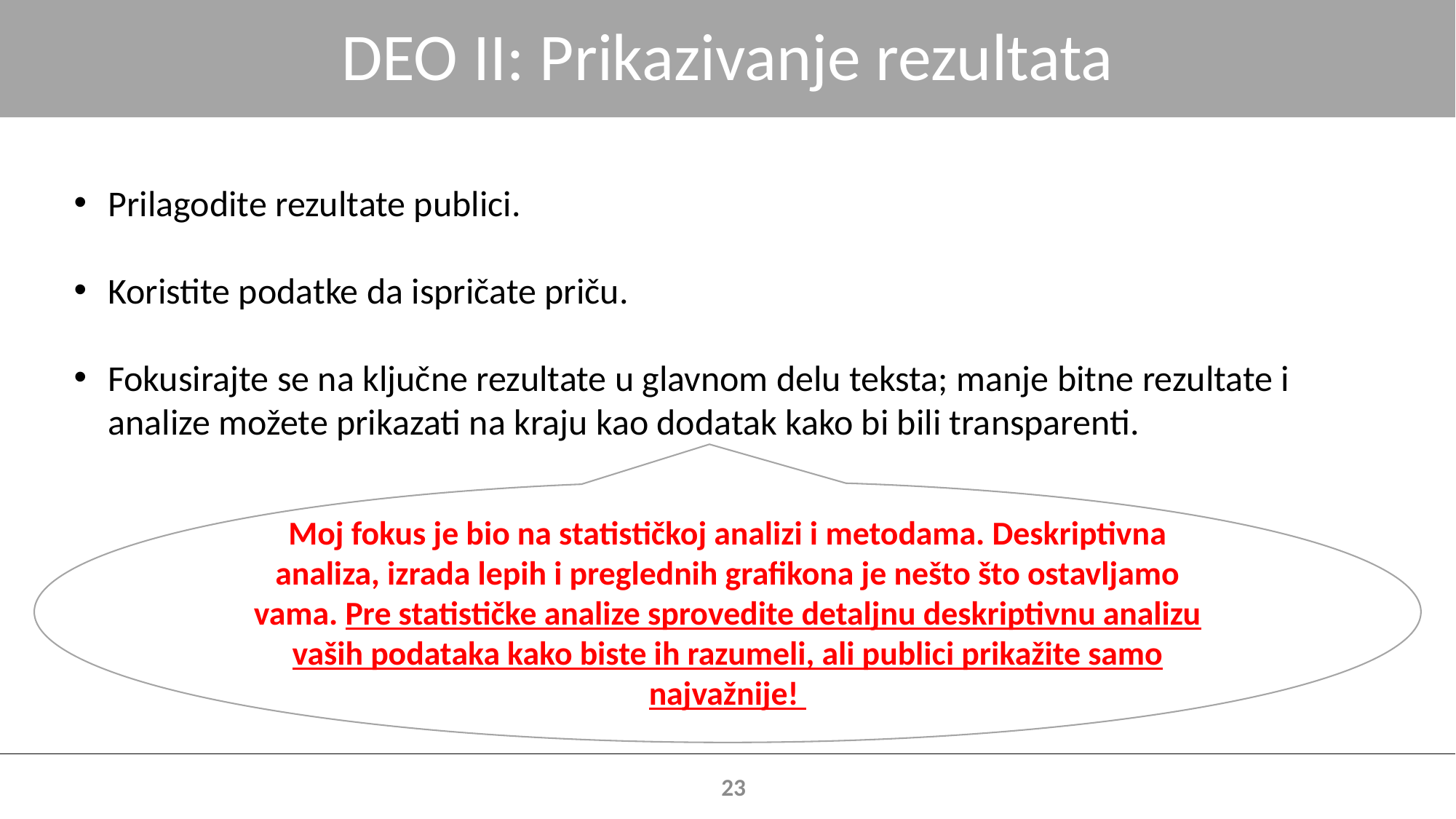

# DEO II: Prikazivanje rezultata
Prilagodite rezultate publici.

Koristite podatke da ispričate priču.

Fokusirajte se na ključne rezultate u glavnom delu teksta; manje bitne rezultate i analize možete prikazati na kraju kao dodatak kako bi bili transparenti.
Moj fokus je bio na statističkoj analizi i metodama. Deskriptivna analiza, izrada lepih i preglednih grafikona je nešto što ostavljamo vama. Pre statističke analize sprovedite detaljnu deskriptivnu analizu vaših podataka kako biste ih razumeli, ali publici prikažite samo najvažnije!
23